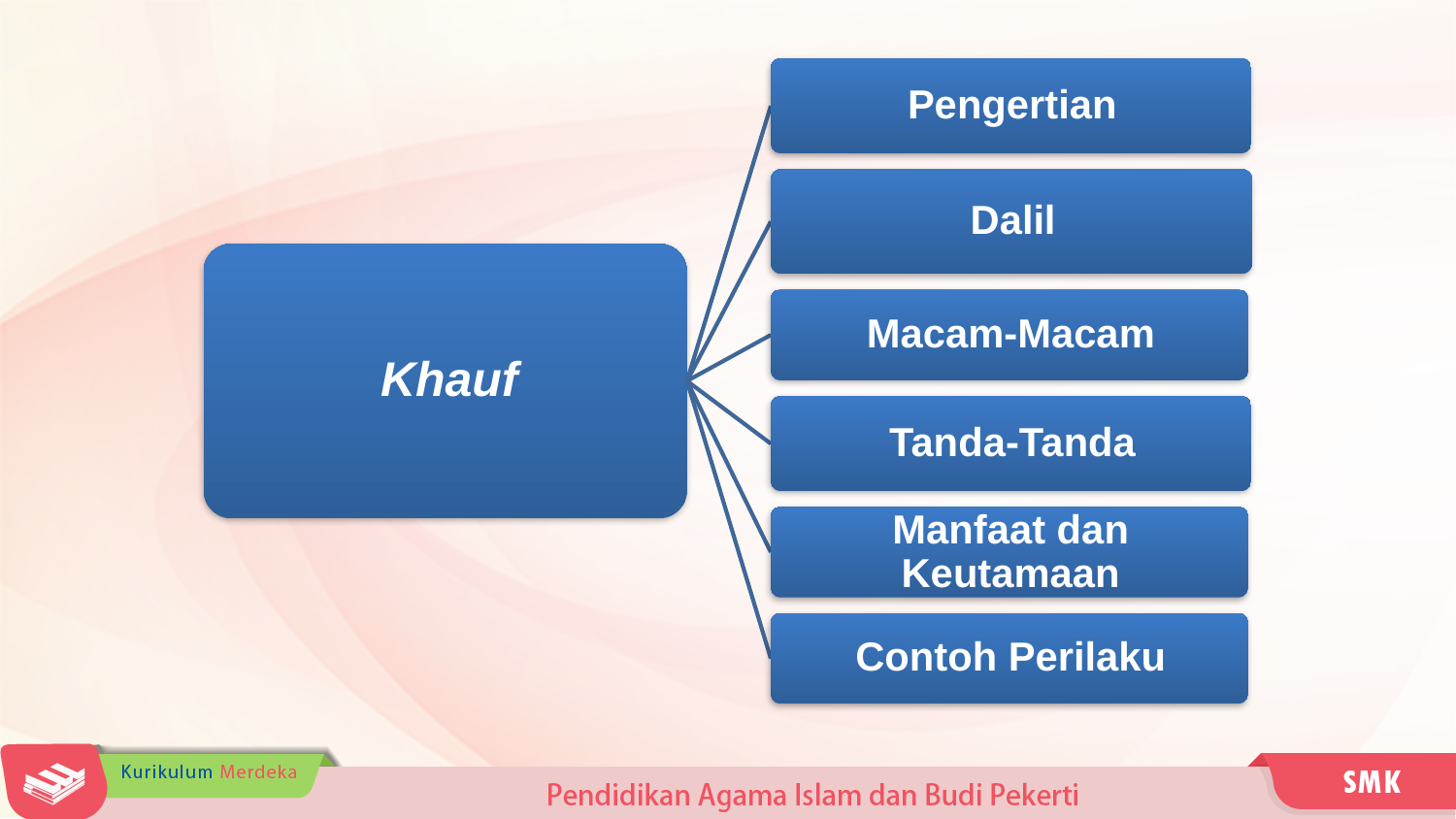

Khauf

Pengertian

Dalil

Macam-Macam

Tanda-Tanda

Manfaat dan Keutamaan

Contoh Perilaku